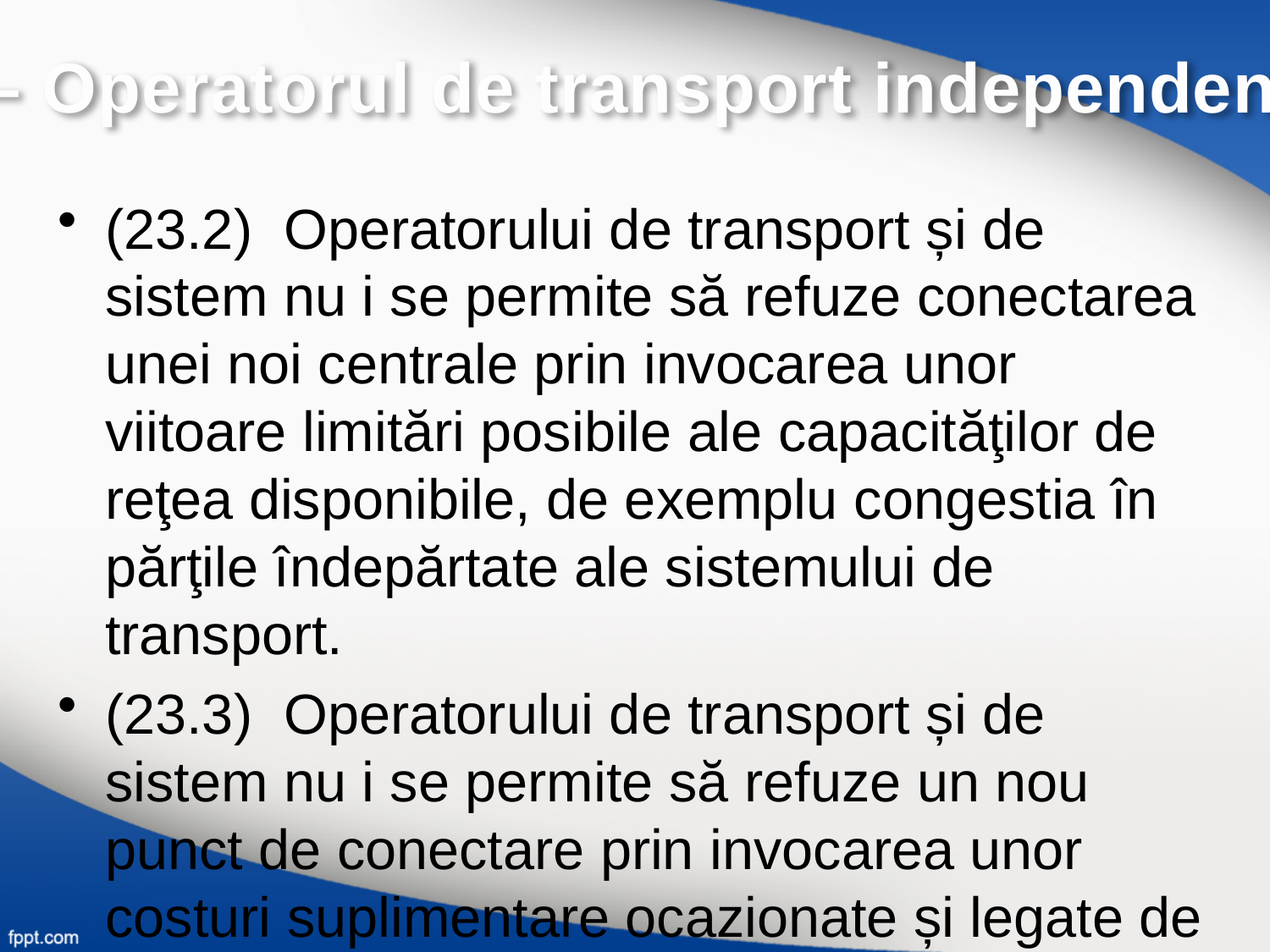

V – Operatorul de transport independent
(23.2)  Operatorului de transport și de sistem nu i se permite să refuze conectarea unei noi centrale prin invocarea unor viitoare limitări posibile ale capacităţilor de reţea disponibile, de exemplu congestia în părţile îndepărtate ale sistemului de transport.
(23.3)  Operatorului de transport și de sistem nu i se permite să refuze un nou punct de conectare prin invocarea unor costuri suplimentare ocazionate și legate de creșterea necesară a capacităţii elementelor de sistem în perimetrul imediat al punctului de conectare.